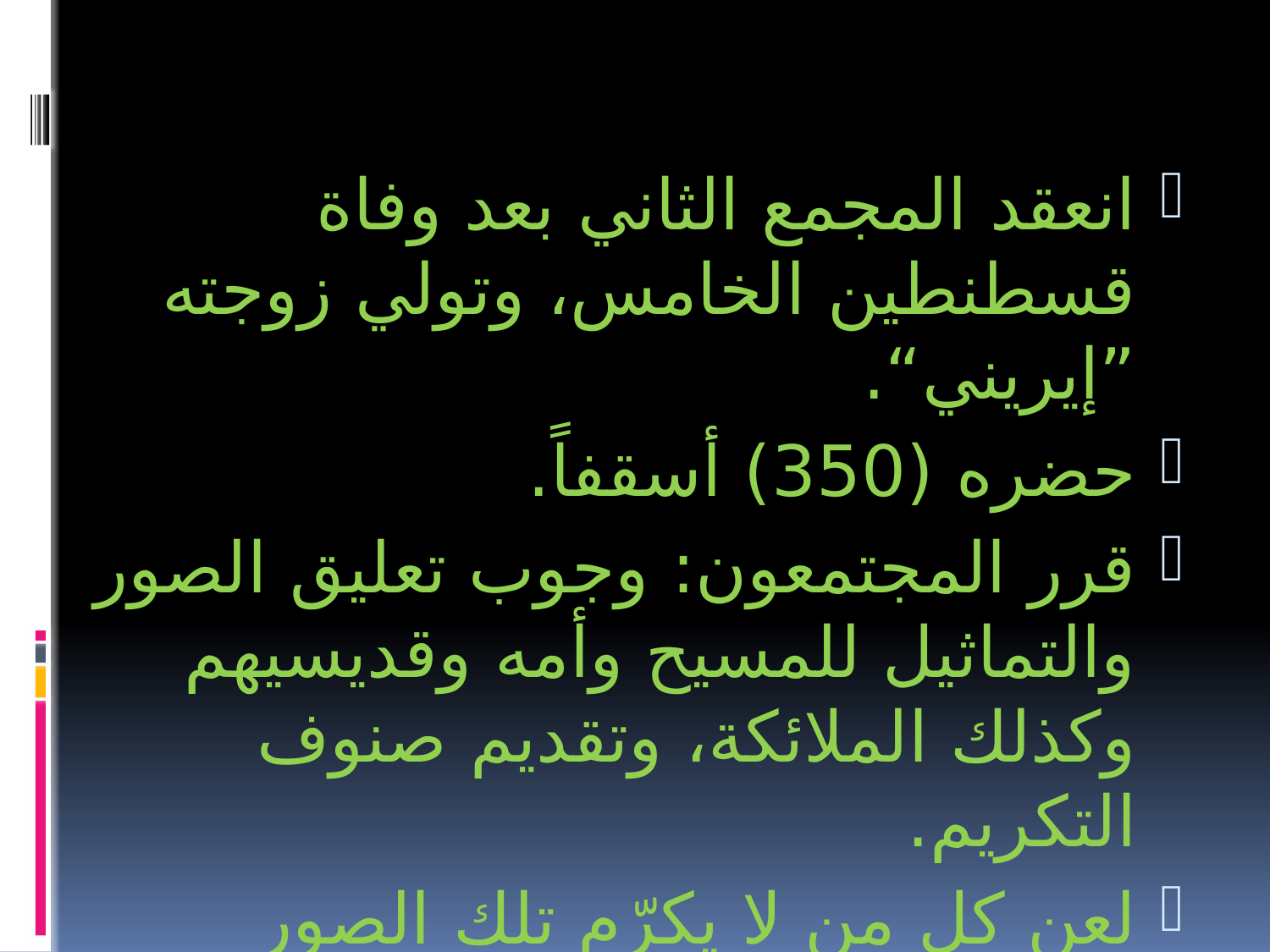

انعقد المجمع الثاني بعد وفاة قسطنطين الخامس، وتولي زوجته ”إيريني“.
حضره (350) أسقفاً.
قرر المجتمعون: وجوب تعليق الصور والتماثيل للمسيح وأمه وقديسيهم وكذلك الملائكة، وتقديم صنوف التكريم.
لعن كل من لا يكرّم تلك الصور والتماثيل.